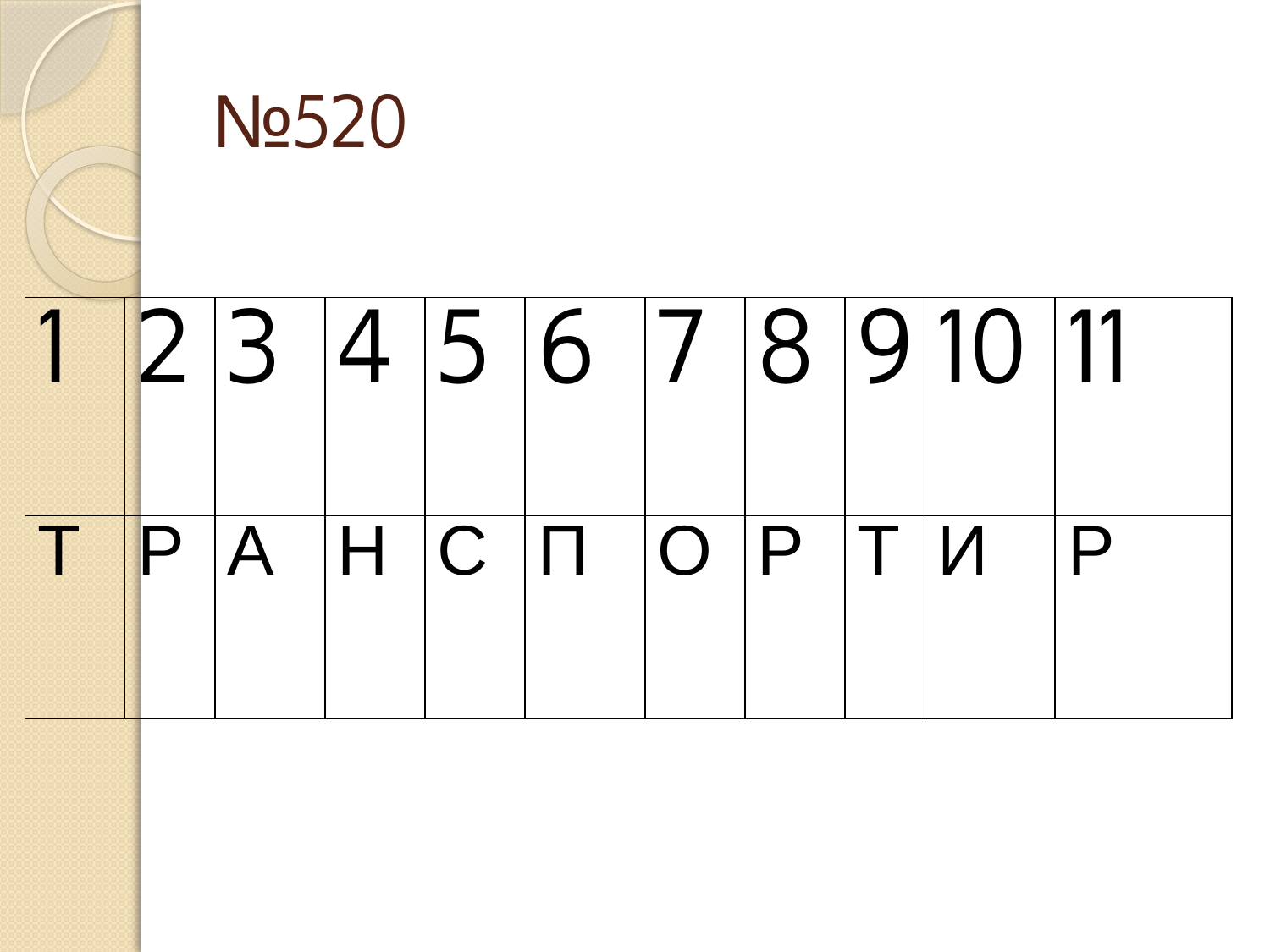

# №520
| 1 | 2 | 3 | 4 | 5 | 6 | 7 | 8 | 9 | 10 | 11 |
| --- | --- | --- | --- | --- | --- | --- | --- | --- | --- | --- |
| Т | Р | А | Н | С | П | О | Р | Т | И | Р |